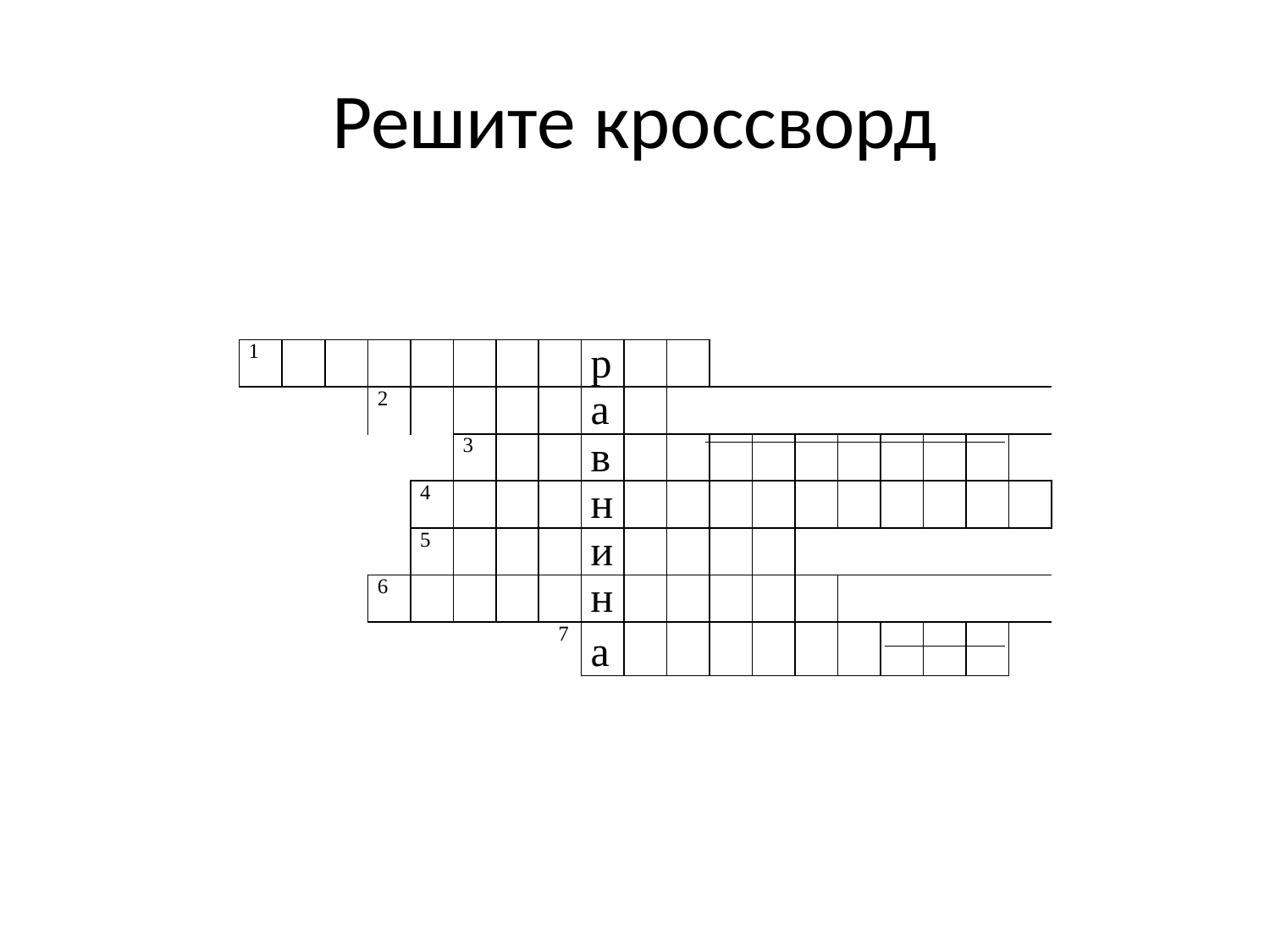

# Решите кроссворд
| 1 |  |  |  |  |  |  |  | р |  |  |  |  |  |  |  |  |  |  |
| --- | --- | --- | --- | --- | --- | --- | --- | --- | --- | --- | --- | --- | --- | --- | --- | --- | --- | --- |
|  |  |  | 2 |  |  |  |  | а |  |  |  |  |  |  |  |  |  |  |
|  |  |  |  |  | 3 |  |  | в |  |  |  |  |  |  |  |  |  |  |
|  |  |  |  | 4 |  |  |  | н |  |  |  |  |  |  |  |  |  |  |
|  |  |  |  | 5 |  |  |  | и |  |  |  |  |  |  |  |  |  |  |
|  |  |  | 6 |  |  |  |  | н |  |  |  |  |  |  |  |  |  |  |
|  |  |  |  |  |  | 7 |  | а |  |  |  |  |  |  |  |  |  |  |